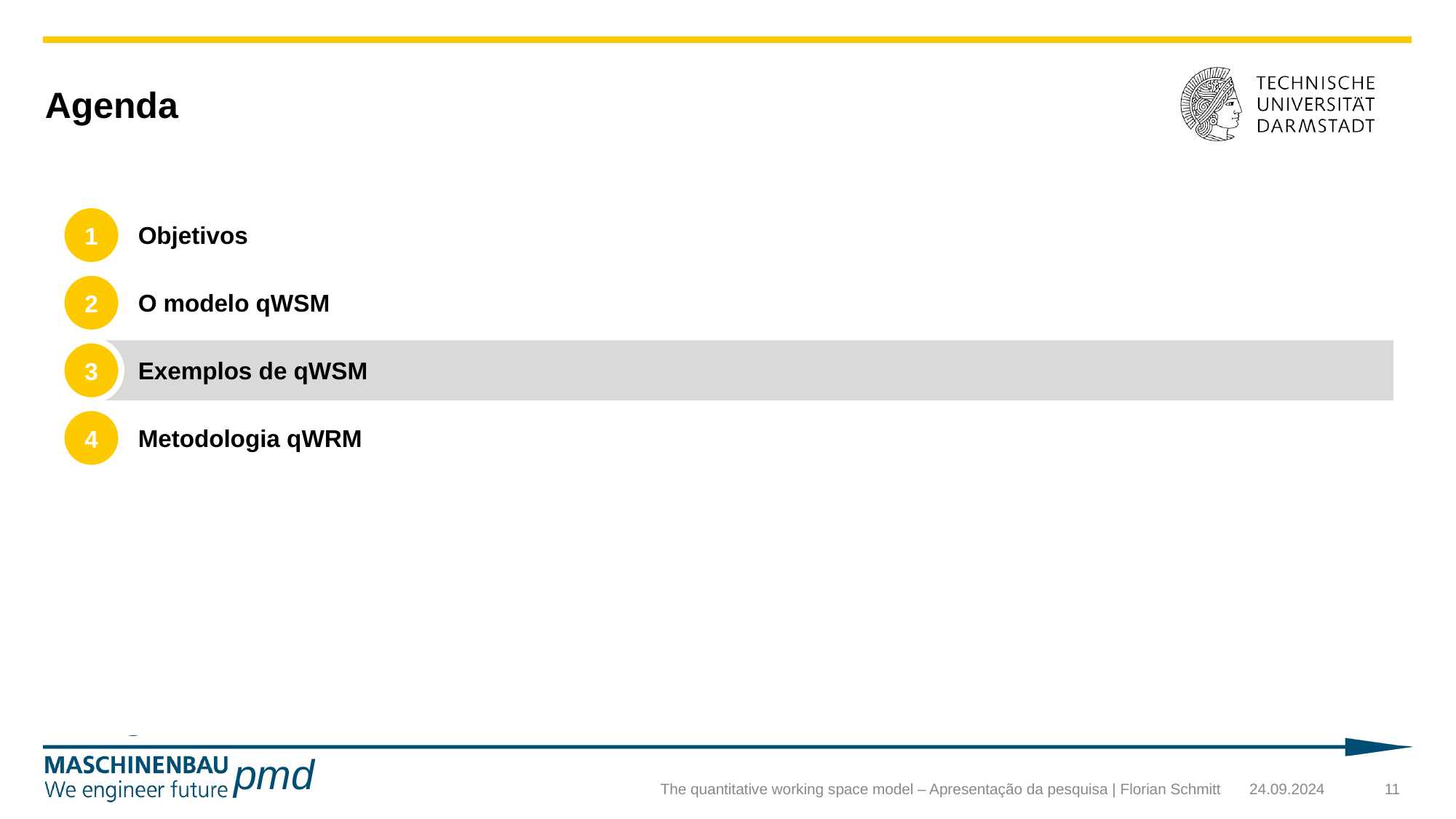

# Agenda
1
Objetivos
2
O modelo qWSM
3

Exemplos de qWSM
4
Metodologia qWRM
The quantitative working space model – Apresentação da pesquisa | Florian Schmitt
24.09.2024
11